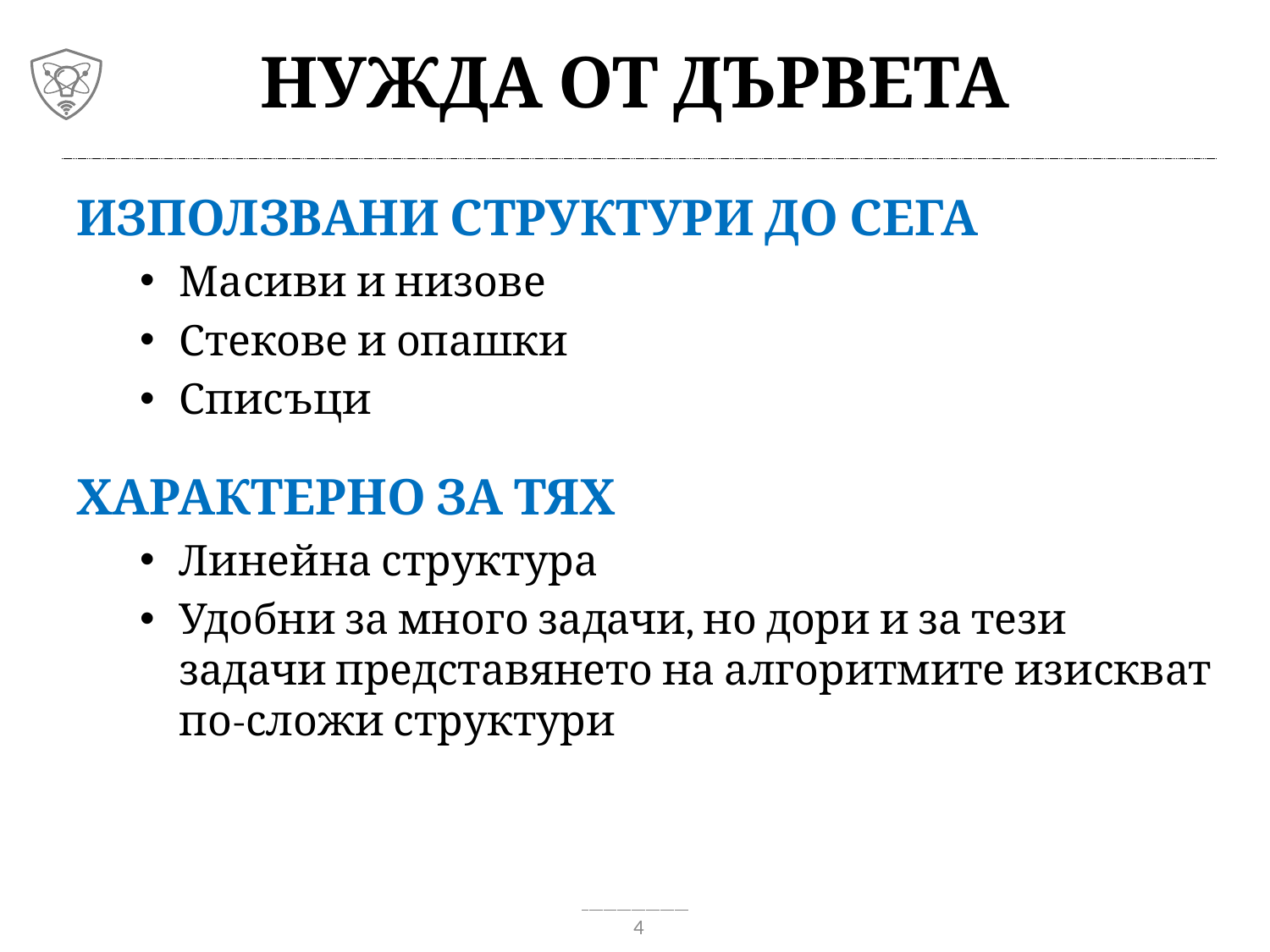

# Нужда от дървета
Използвани структури до сега
Масиви и низове
Стекове и опашки
Списъци
Характерно за тях
Линейна структура
Удобни за много задачи, но дори и за тези задачи представянето на алгоритмите изискват по-сложи структури
4